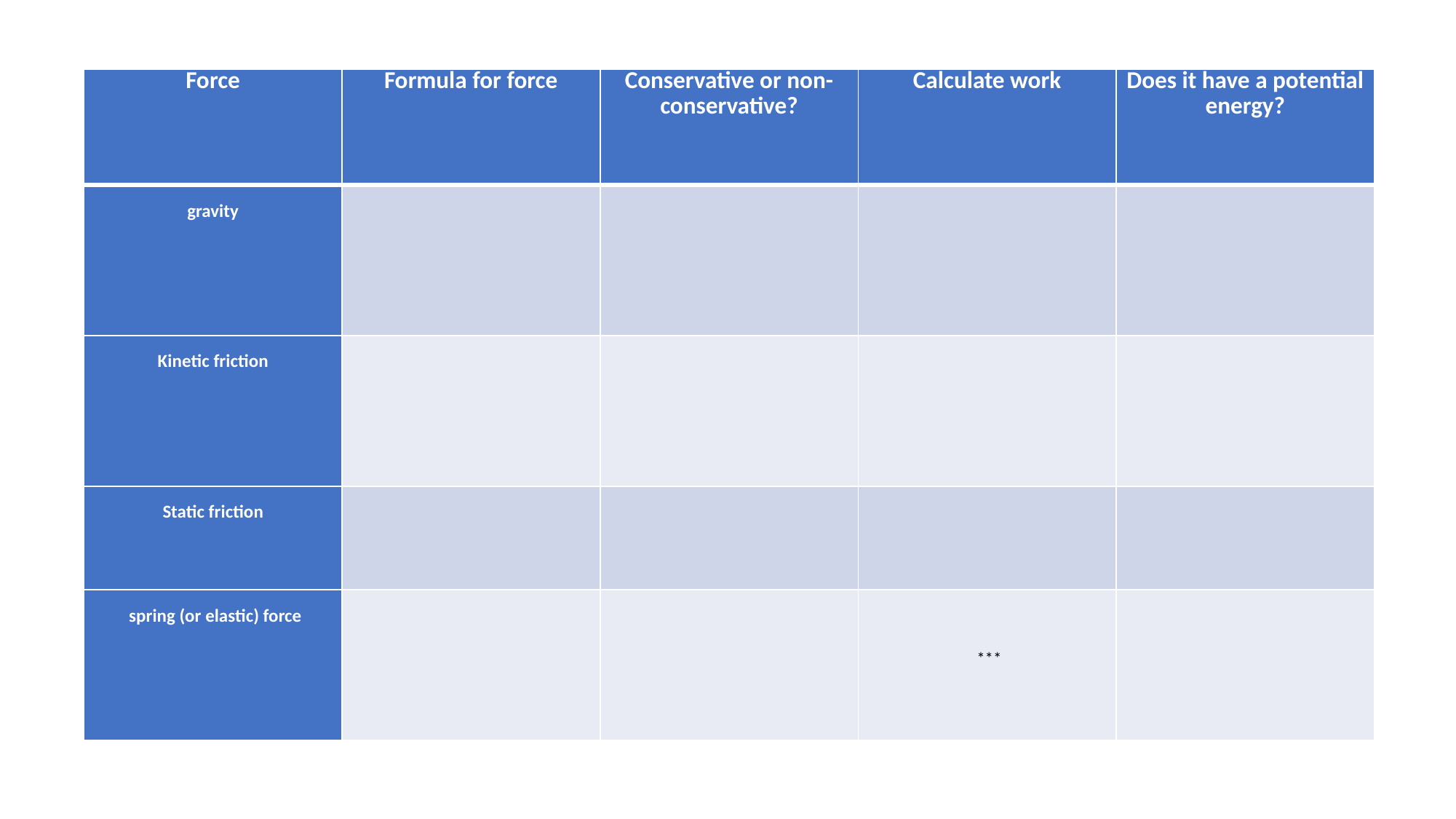

| Force | Formula for force | Conservative or non-conservative? | Calculate work | Does it have a potential energy? |
| --- | --- | --- | --- | --- |
| gravity |  |  |  |  |
| Kinetic friction |  |  |  |  |
| Static friction |  |  |  |  |
| spring (or elastic) force |  |  | \*\*\* |  |